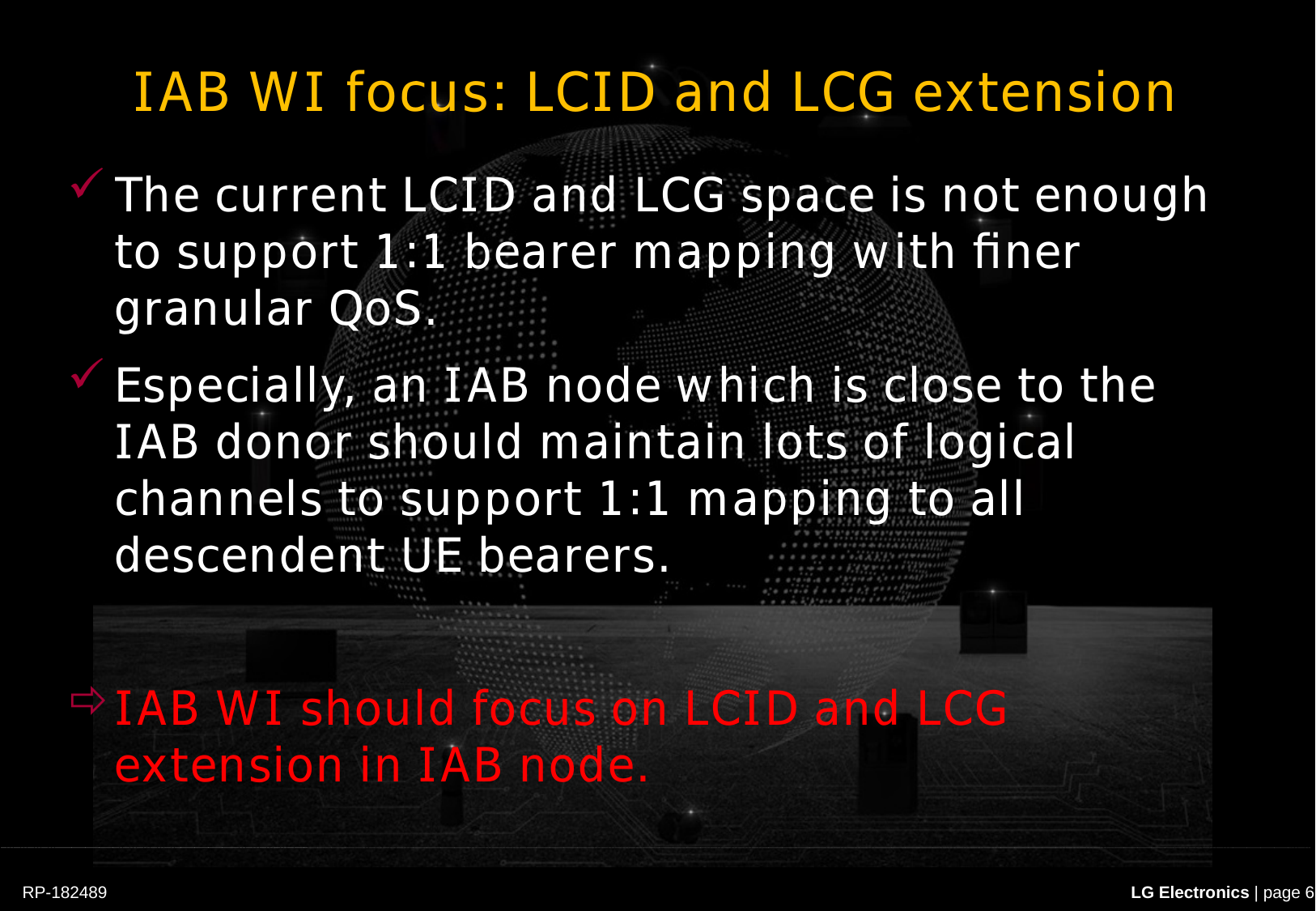

# IAB WI focus: LCID and LCG extension
The current LCID and LCG space is not enough to support 1:1 bearer mapping with finer granular QoS.
Especially, an IAB node which is close to the IAB donor should maintain lots of logical channels to support 1:1 mapping to all descendent UE bearers.

IAB WI should focus on LCID and LCG extension in IAB node.